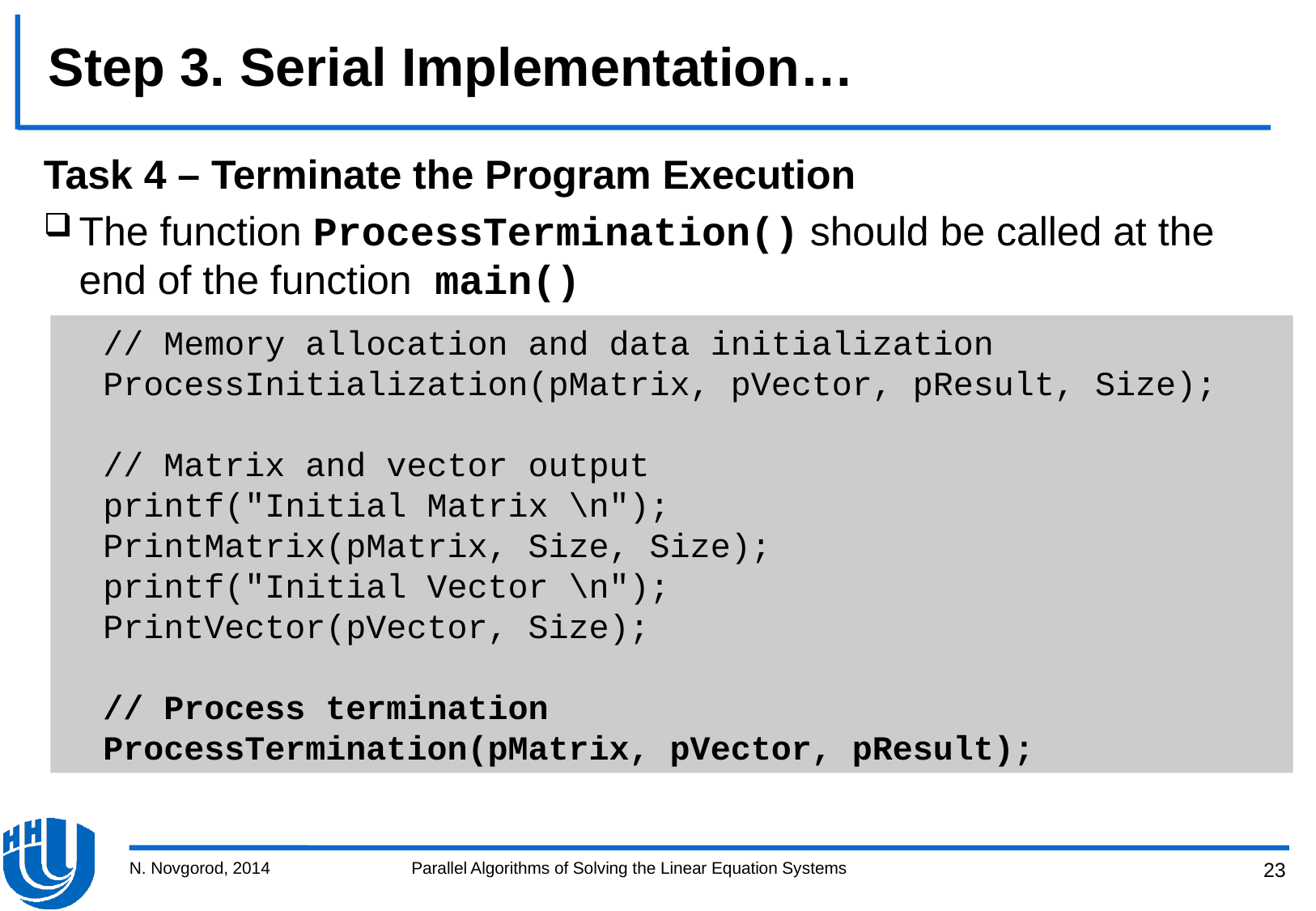

# Step 3. Serial Implementation…
Task 4 – Terminate the Program Execution
The function ProcessTermination() should be called at the end of the function  main()
  // Memory allocation and data initialization
  ProcessInitialization(pMatrix, pVector, pResult, Size);

  // Matrix and vector output
  printf("Initial Matrix \n");
  PrintMatrix(pMatrix, Size, Size);
  printf("Initial Vector \n");
  PrintVector(pVector, Size);

  // Process termination
  ProcessTermination(pMatrix, pVector, pResult);
N. Novgorod, 2014
Parallel Algorithms of Solving the Linear Equation Systems
23